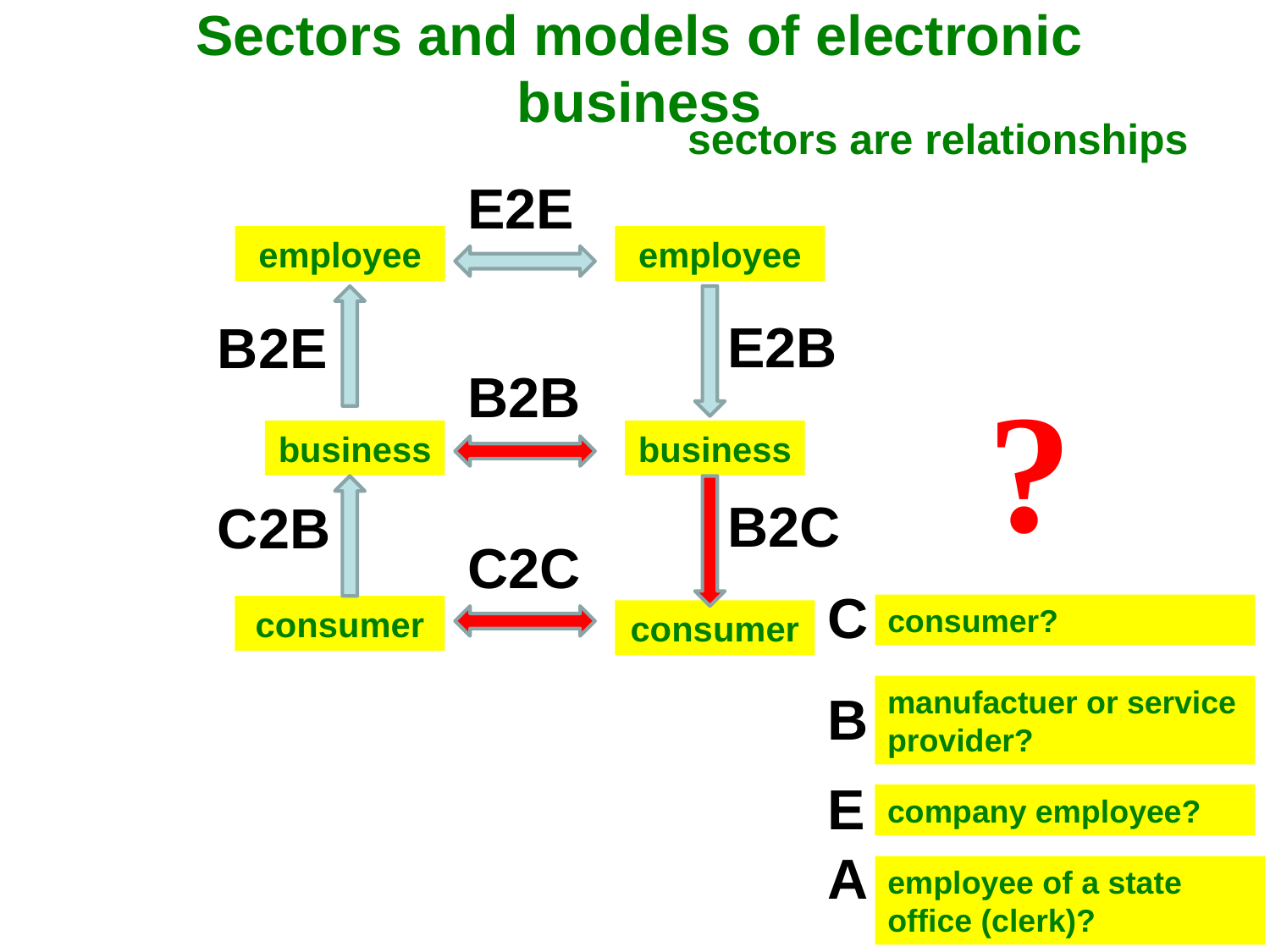

Sectors and models of electronic business
sectors are relationships
E2E
employee
employee

E2B
B2E
B2B
?
business
business

B2C
C2B
C2C
C
consumer?
consumer
consumer

manufactuer or service provider?
B
E
company employee?
A
employee of a state office (clerk)?